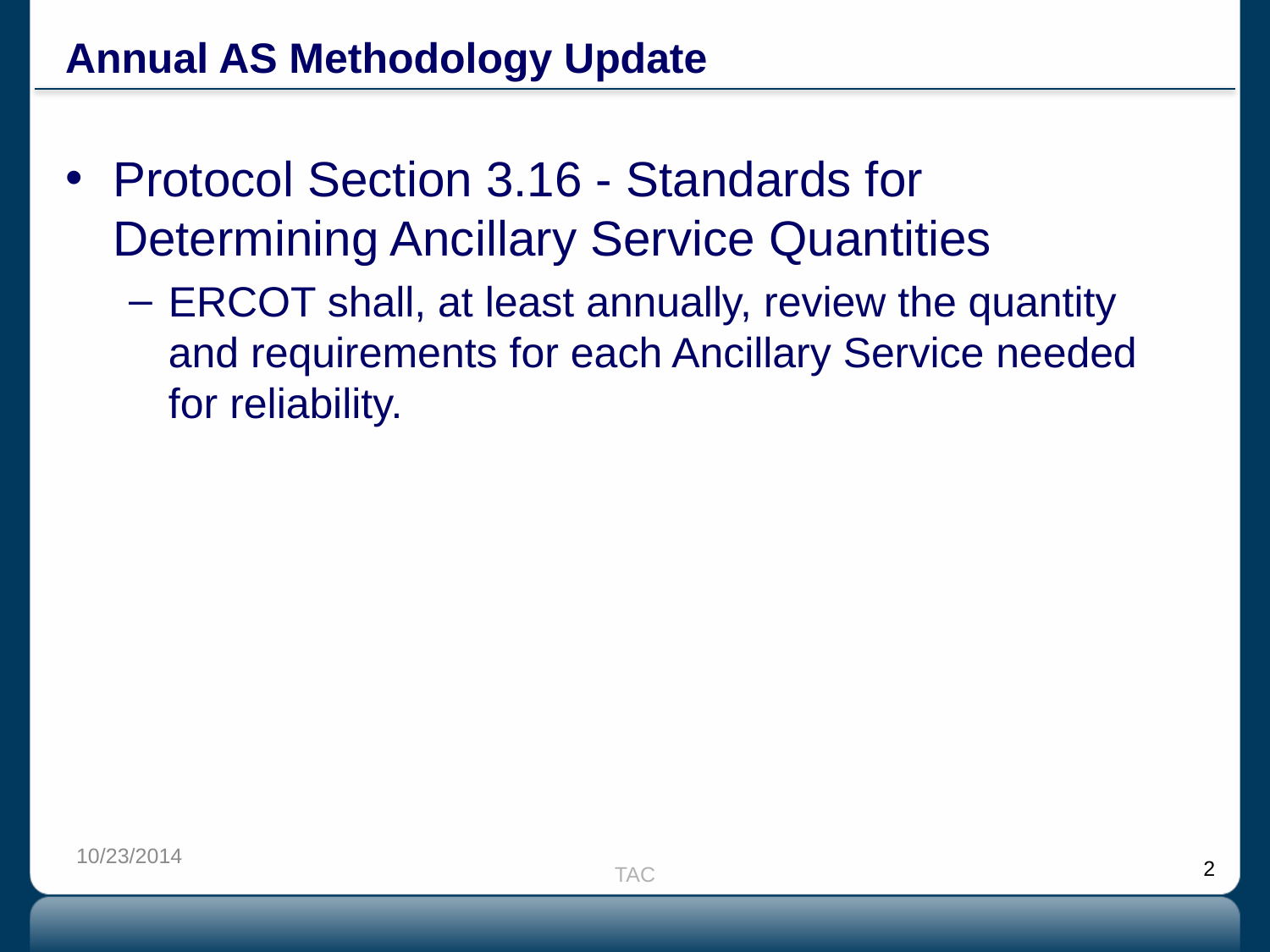

# Annual AS Methodology Update
Protocol Section 3.16 - Standards for Determining Ancillary Service Quantities
ERCOT shall, at least annually, review the quantity and requirements for each Ancillary Service needed for reliability.
10/23/2014
TAC